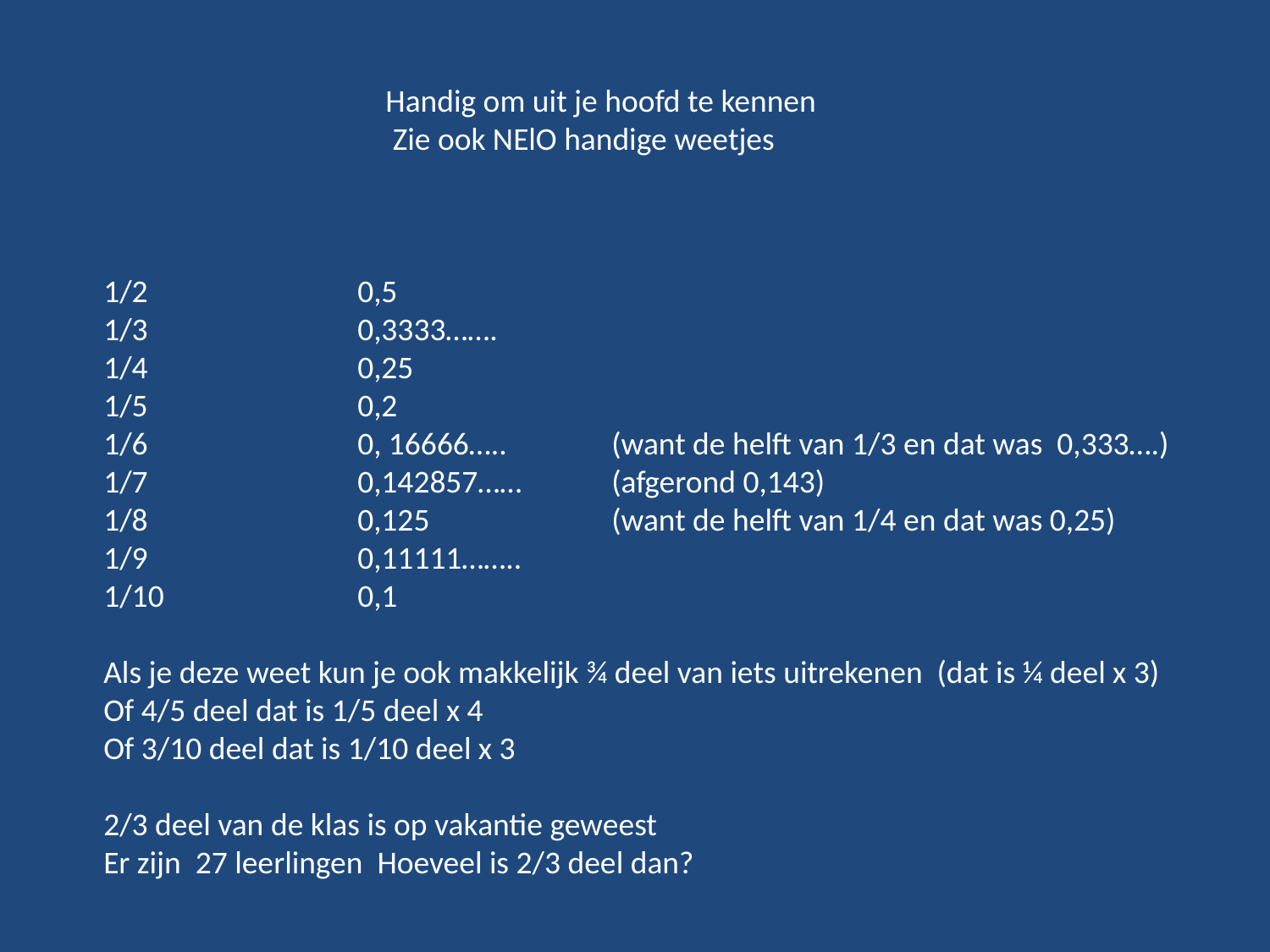

Handig om uit je hoofd te kennen
 Zie ook NElO handige weetjes
1/2		0,5
1/3		0,3333…….
1/4		0,25
1/5		0,2
1/6		0, 16666…..	(want de helft van 1/3 en dat was  0,333….)
1/7		0,142857…… 	(afgerond 0,143)
1/8		0,125		(want de helft van 1/4 en dat was 0,25)
1/9		0,11111……..
1/10		0,1

Als je deze weet kun je ook makkelijk ¾ deel van iets uitrekenen  (dat is ¼ deel x 3)
Of 4/5 deel dat is 1/5 deel x 4
Of 3/10 deel dat is 1/10 deel x 3

2/3 deel van de klas is op vakantie geweest
Er zijn  27 leerlingen  Hoeveel is 2/3 deel dan?